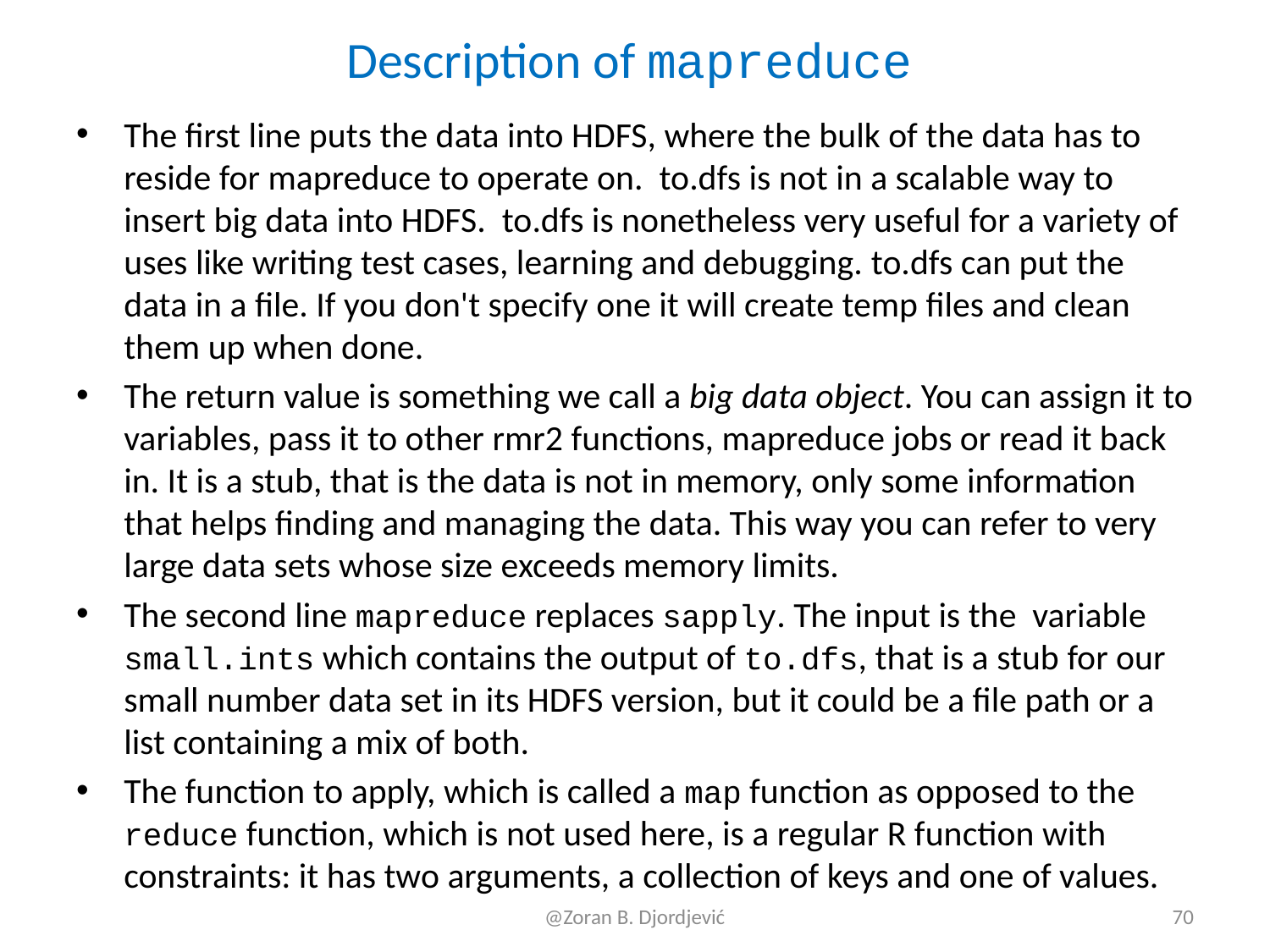

# Description of mapreduce
The first line puts the data into HDFS, where the bulk of the data has to reside for mapreduce to operate on.  to.dfs is not in a scalable way to insert big data into HDFS.  to.dfs is nonetheless very useful for a variety of uses like writing test cases, learning and debugging. to.dfs can put the data in a file. If you don't specify one it will create temp files and clean them up when done.
The return value is something we call a big data object. You can assign it to variables, pass it to other rmr2 functions, mapreduce jobs or read it back in. It is a stub, that is the data is not in memory, only some information that helps finding and managing the data. This way you can refer to very large data sets whose size exceeds memory limits.
The second line mapreduce replaces sapply. The input is the  variable small.ints which contains the output of to.dfs, that is a stub for our small number data set in its HDFS version, but it could be a file path or a list containing a mix of both.
The function to apply, which is called a map function as opposed to the reduce function, which is not used here, is a regular R function with  constraints: it has two arguments, a collection of keys and one of values.
@Zoran B. Djordjević
70